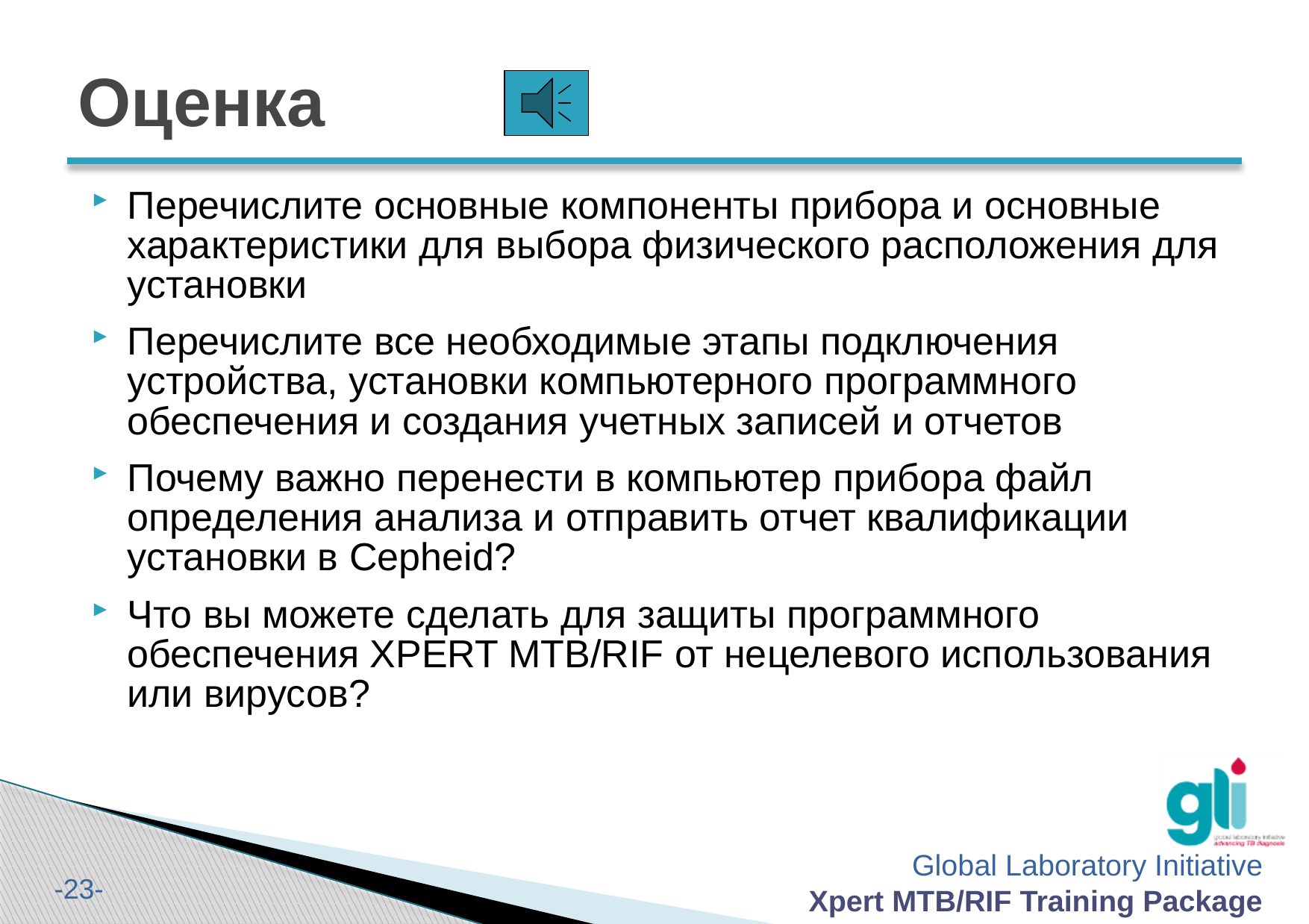

# Оценка

Перечислите основные компоненты прибора и основные характеристики для выбора физического расположения для установки
Перечислите все необходимые этапы подключения устройства, установки компьютерного программного обеспечения и создания учетных записей и отчетов
Почему важно перенести в компьютер прибора файл определения анализа и отправить отчет квалификации установки в Cepheid?
Что вы можете сделать для защиты программного обеспечения XPERT MTB/RIF от нецелевого использования или вирусов?